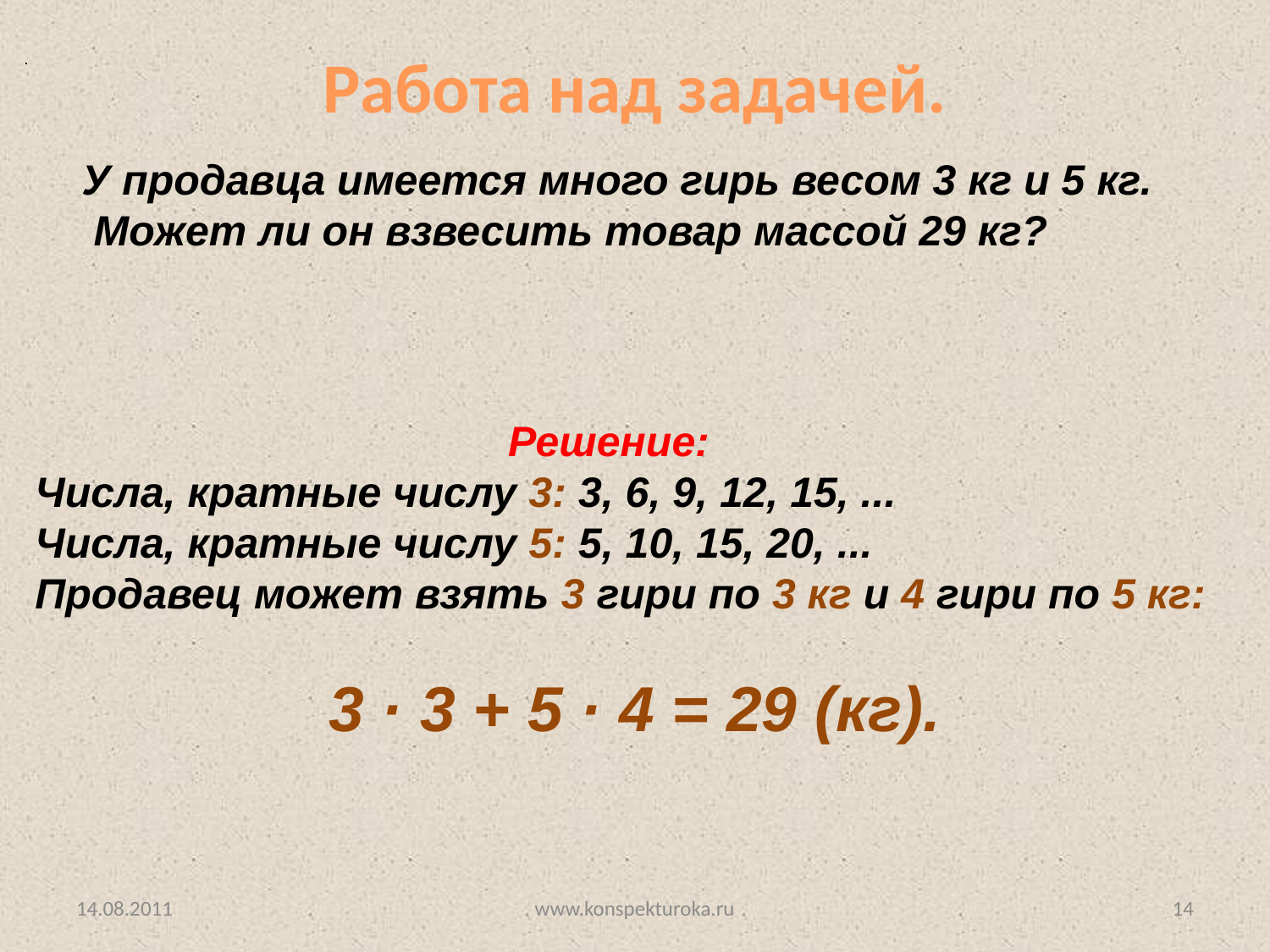

Работа над задачей.

У продавца имеется много гирь весом 3 кг и 5 кг.
 Может ли он взвесить товар массой 29 кг?

Решение:
Числа, кратные числу 3: 3, 6, 9, 12, 15, ...
Числа, кратные числу 5: 5, 10, 15, 20, ...
Продавец может взять 3 гири по 3 кг и 4 гири по 5 кг:

3 · 3 + 5 · 4 = 29 (кг).
14.08.2011
www.konspekturoka.ru
14